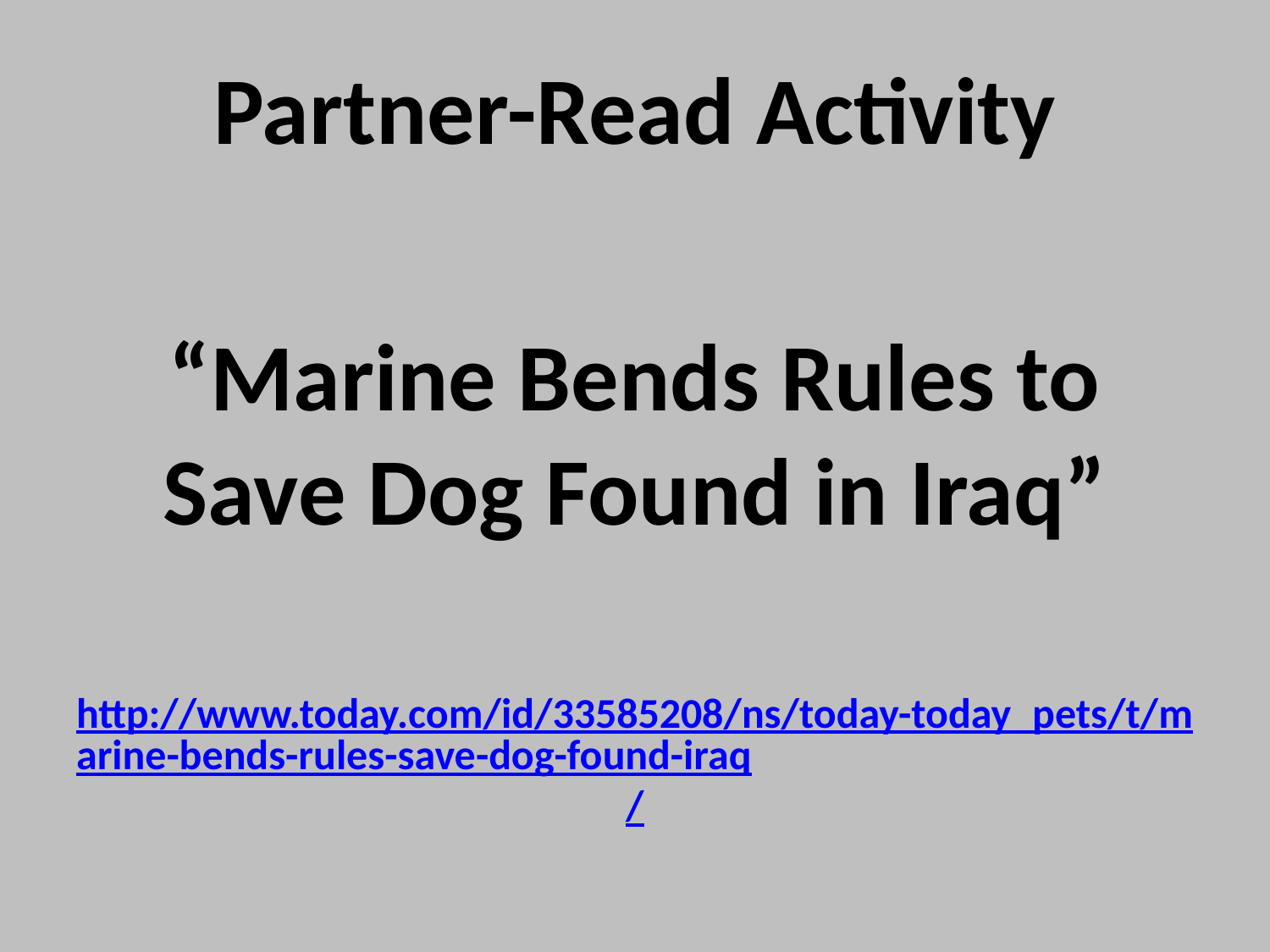

Partner-Read Activity

“Marine Bends Rules to Save Dog Found in Iraq”

http://www.today.com/id/33585208/ns/today-today_pets/t/marine-bends-rules-save-dog-found-iraq/